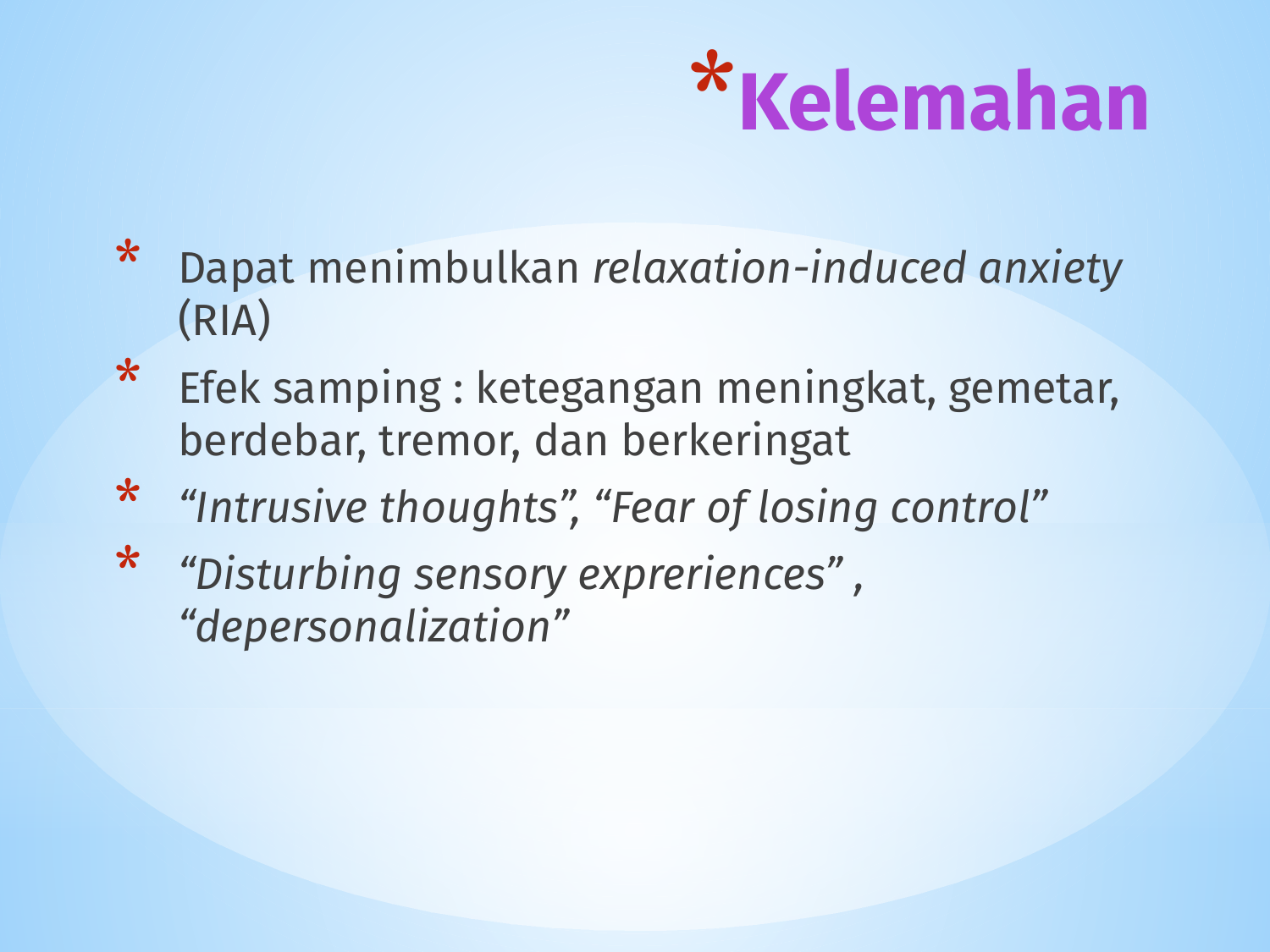

# Kelemahan
Dapat menimbulkan relaxation-induced anxiety (RIA)
Efek samping : ketegangan meningkat, gemetar, berdebar, tremor, dan berkeringat
“Intrusive thoughts”, “Fear of losing control”
“Disturbing sensory expreriences” , “depersonalization”